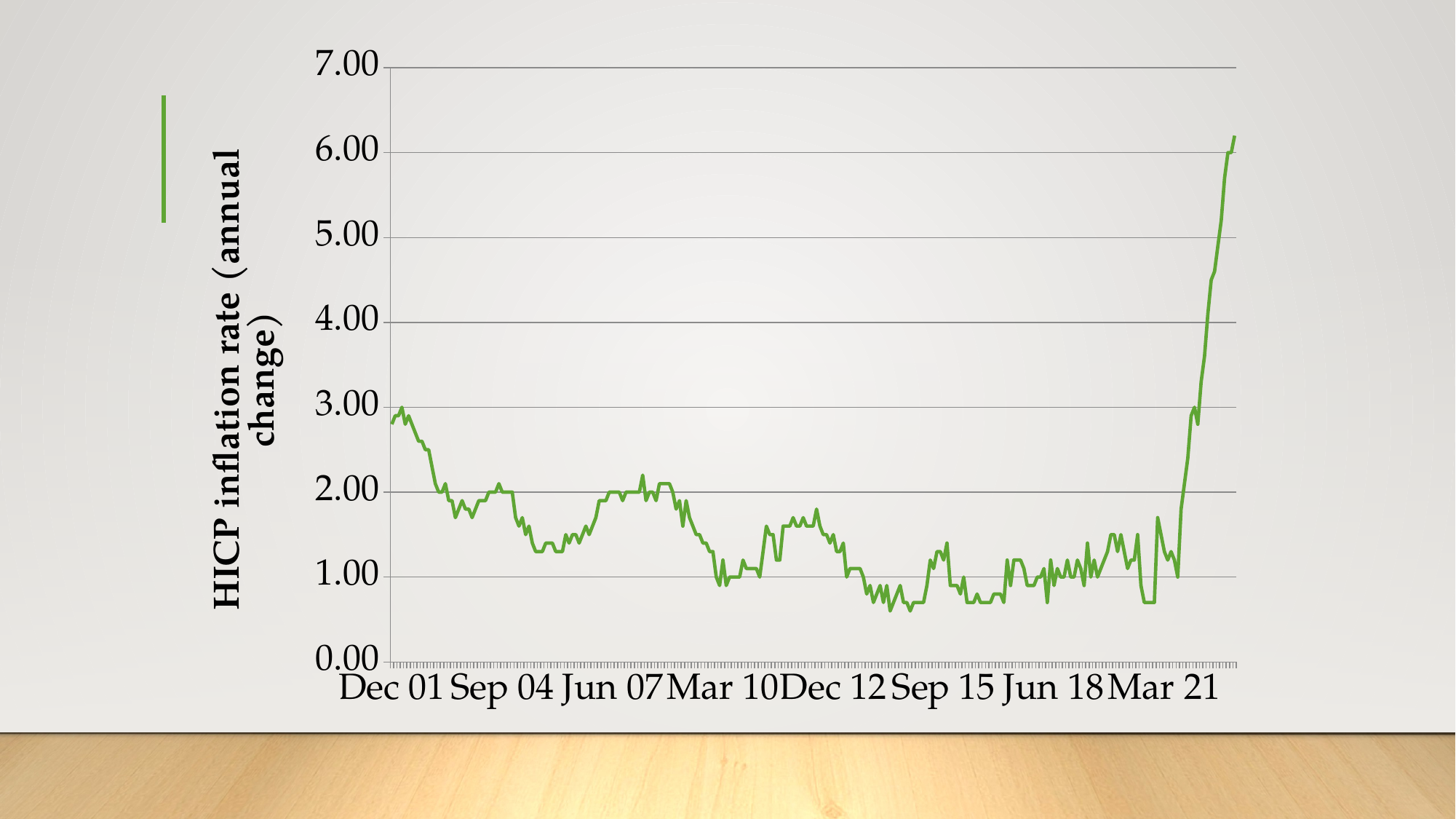

### Chart

| Category |  |
|---|---|
| Dec 01 | 2.8 |
| Jan 02 | 2.9 |
| Feb 02 | 2.9 |
| Mar 02 | 3.0 |
| Apr 02 | 2.8 |
| May 02 | 2.9 |
| Jun 02 | 2.8 |
| Jul 02 | 2.7 |
| Aug 02 | 2.6 |
| Sep 02 | 2.6 |
| Oct 02 | 2.5 |
| Nov 02 | 2.5 |
| Dec 02 | 2.3 |
| Jan 03 | 2.1 |
| Feb 03 | 2.0 |
| Mar 03 | 2.0 |
| Apr 03 | 2.1 |
| May 03 | 1.9 |
| Jun 03 | 1.9 |
| Jul 03 | 1.7000000000000013 |
| Aug 03 | 1.8 |
| Sep 03 | 1.9 |
| Oct 03 | 1.8 |
| Nov 03 | 1.8 |
| Dec 03 | 1.7000000000000013 |
| Jan 04 | 1.8 |
| Feb 04 | 1.9 |
| Mar 04 | 1.9 |
| Apr 04 | 1.9 |
| May 04 | 2.0 |
| Jun 04 | 2.0 |
| Jul 04 | 2.0 |
| Aug 04 | 2.1 |
| Sep 04 | 2.0 |
| Oct 04 | 2.0 |
| Nov 04 | 2.0 |
| Dec 04 | 2.0 |
| Jan 05 | 1.7000000000000013 |
| Feb 05 | 1.6 |
| Mar 05 | 1.7000000000000013 |
| Apr 05 | 1.5 |
| May 05 | 1.6 |
| Jun 05 | 1.4 |
| Jul 05 | 1.3 |
| Aug 05 | 1.3 |
| Sep 05 | 1.3 |
| Oct 05 | 1.4 |
| Nov 05 | 1.4 |
| Dec 05 | 1.4 |
| Jan 06 | 1.3 |
| Feb 06 | 1.3 |
| Mar 06 | 1.3 |
| Apr 06 | 1.5 |
| May 06 | 1.4 |
| Jun 06 | 1.5 |
| Jul 06 | 1.5 |
| Aug 06 | 1.4 |
| Sep 06 | 1.5 |
| Oct 06 | 1.6 |
| Nov 06 | 1.5 |
| Dec 06 | 1.6 |
| Jan 07 | 1.7000000000000013 |
| Feb 07 | 1.9 |
| Mar 07 | 1.9 |
| Apr 07 | 1.9 |
| May 07 | 2.0 |
| Jun 07 | 2.0 |
| Jul 07 | 2.0 |
| Aug 07 | 2.0 |
| Sep 07 | 1.9 |
| Oct 07 | 2.0 |
| Nov 07 | 2.0 |
| Dec 07 | 2.0 |
| Jan 08 | 2.0 |
| Feb 08 | 2.0 |
| Mar 08 | 2.2 |
| Apr 08 | 1.9 |
| May 08 | 2.0 |
| Jun 08 | 2.0 |
| Jul 08 | 1.9 |
| Aug 08 | 2.1 |
| Sep 08 | 2.1 |
| Oct 08 | 2.1 |
| Nov 08 | 2.1 |
| Dec 08 | 2.0 |
| Jan 09 | 1.8 |
| Feb 09 | 1.9 |
| Mar 09 | 1.6 |
| Apr 09 | 1.9 |
| May 09 | 1.7000000000000013 |
| Jun 09 | 1.6 |
| Jul 09 | 1.5 |
| Aug 09 | 1.5 |
| Sep 09 | 1.4 |
| Oct 09 | 1.4 |
| Nov 09 | 1.3 |
| Dec 09 | 1.3 |
| Jan 10 | 1.0 |
| Feb 10 | 0.9 |
| Mar 10 | 1.2 |
| Apr 10 | 0.9 |
| May 10 | 1.0 |
| Jun 10 | 1.0 |
| Jul 10 | 1.0 |
| Aug 10 | 1.0 |
| Sep 10 | 1.2 |
| Oct 10 | 1.1 |
| Nov 10 | 1.1 |
| Dec 10 | 1.1 |
| Jan 11 | 1.1 |
| Feb 11 | 1.0 |
| Mar 11 | 1.3 |
| Apr 11 | 1.6 |
| May 11 | 1.5 |
| Jun 11 | 1.5 |
| Jul 11 | 1.2 |
| Aug 11 | 1.2 |
| Sep 11 | 1.6 |
| Oct 11 | 1.6 |
| Nov 11 | 1.6 |
| Dec 11 | 1.7000000000000013 |
| Jan 12 | 1.6 |
| Feb 12 | 1.6 |
| Mar 12 | 1.7000000000000013 |
| Apr 12 | 1.6 |
| May 12 | 1.6 |
| Jun 12 | 1.6 |
| Jul 12 | 1.8 |
| Aug 12 | 1.6 |
| Sep 12 | 1.5 |
| Oct 12 | 1.5 |
| Nov 12 | 1.4 |
| Dec 12 | 1.5 |
| Jan 13 | 1.3 |
| Feb 13 | 1.3 |
| Mar 13 | 1.4 |
| Apr 13 | 1.0 |
| May 13 | 1.1 |
| Jun 13 | 1.1 |
| Jul 13 | 1.1 |
| Aug 13 | 1.1 |
| Sep 13 | 1.0 |
| Oct 13 | 0.8 |
| Nov 13 | 0.9 |
| Dec 13 | 0.7000000000000006 |
| Jan 14 | 0.8 |
| Feb 14 | 0.9 |
| Mar 14 | 0.7000000000000006 |
| Apr 14 | 0.9 |
| May 14 | 0.6000000000000006 |
| Jun 14 | 0.7000000000000006 |
| Jul 14 | 0.8 |
| Aug 14 | 0.9 |
| Sep 14 | 0.7000000000000006 |
| Oct 14 | 0.7000000000000006 |
| Nov 14 | 0.6000000000000006 |
| Dec 14 | 0.7000000000000006 |
| Jan 15 | 0.7000000000000006 |
| Feb 15 | 0.7000000000000006 |
| Mar 15 | 0.7000000000000006 |
| Apr 15 | 0.9 |
| May 15 | 1.2 |
| Jun 15 | 1.1 |
| Jul 15 | 1.3 |
| Aug 15 | 1.3 |
| Sep 15 | 1.2 |
| Oct 15 | 1.4 |
| Nov 15 | 0.9 |
| Dec 15 | 0.9 |
| Jan 16 | 0.9 |
| Feb 16 | 0.8 |
| Mar 16 | 1.0 |
| Apr 16 | 0.7000000000000006 |
| May 16 | 0.7000000000000006 |
| Jun 16 | 0.7000000000000006 |
| Jul 16 | 0.8 |
| Aug 16 | 0.7000000000000006 |
| Sep 16 | 0.7000000000000006 |
| Oct 16 | 0.7000000000000006 |
| Nov 16 | 0.7000000000000006 |
| Dec 16 | 0.8 |
| Jan 17 | 0.8 |
| Feb 17 | 0.8 |
| Mar 17 | 0.7000000000000006 |
| Apr 17 | 1.2 |
| May 17 | 0.9 |
| Jun 17 | 1.2 |
| Jul 17 | 1.2 |
| Aug 17 | 1.2 |
| Sep 17 | 1.1 |
| Oct 17 | 0.9 |
| Nov 17 | 0.9 |
| Dec 17 | 0.9 |
| Jan 18 | 1.0 |
| Feb 18 | 1.0 |
| Mar 18 | 1.1 |
| Apr 18 | 0.7000000000000006 |
| May 18 | 1.2 |
| Jun 18 | 0.9 |
| Jul 18 | 1.1 |
| Aug 18 | 1.0 |
| Sep 18 | 1.0 |
| Oct 18 | 1.2 |
| Nov 18 | 1.0 |
| Dec 18 | 1.0 |
| Jan 19 | 1.2 |
| Feb 19 | 1.1 |
| Mar 19 | 0.9 |
| Apr 19 | 1.4 |
| May 19 | 1.0 |
| Jun 19 | 1.2 |
| Jul 19 | 1.0 |
| Aug 19 | 1.1 |
| Sep 19 | 1.2 |
| Oct 19 | 1.3 |
| Nov 19 | 1.5 |
| Dec 19 | 1.5 |
| Jan 20 | 1.3 |
| Feb 20 | 1.5 |
| Mar 20 | 1.3 |
| Apr 20 | 1.1 |
| May 20 | 1.2 |
| Jun 20 | 1.2 |
| Jul 20 | 1.5 |
| Aug 20 | 0.9 |
| Sep 20 | 0.7000000000000006 |
| Oct 20 | 0.7000000000000006 |
| Nov 20 | 0.7000000000000006 |
| Dec 20 | 0.7000000000000006 |
| Jan 21 | 1.7000000000000013 |
| Feb 21 | 1.5 |
| Mar 21 | 1.3 |
| Apr 21 | 1.2 |
| May 21 | 1.3 |
| Jun 21 | 1.2 |
| Jul 21 | 1.0 |
| Aug 21 | 1.8 |
| Sep 21 | 2.1 |
| Oct 21 | 2.4 |
| Nov 21 | 2.9 |
| Dec 21 | 3.0 |
| Jan 22 | 2.8 |
| Feb 22 | 3.3 |
| Mar 22 | 3.6 |
| Apr 22 | 4.1 |
| May 22 | 4.5 |
| Jun 22 | 4.6 |
| Jul 22 | 4.9 |
| Aug 22 | 5.2 |
| Sep 22 | 5.7 |
| Oct 22 | 6.0 |
| Nov 22 | 6.0 |
| Dec 22 | 6.2 |